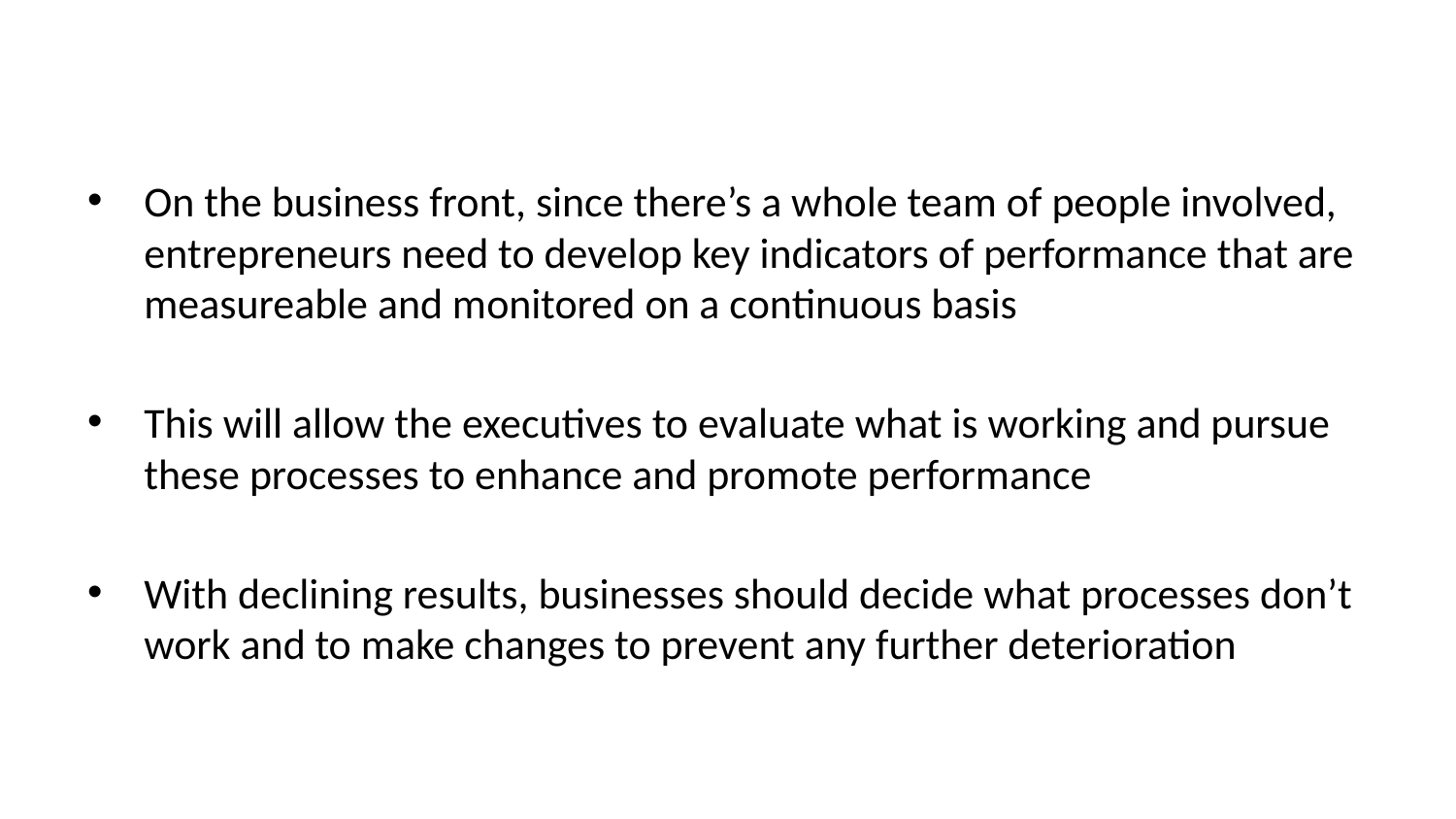

On the business front, since there’s a whole team of people involved, entrepreneurs need to develop key indicators of performance that are measureable and monitored on a continuous basis

This will allow the executives to evaluate what is working and pursue these processes to enhance and promote performance

With declining results, businesses should decide what processes don’t work and to make changes to prevent any further deterioration